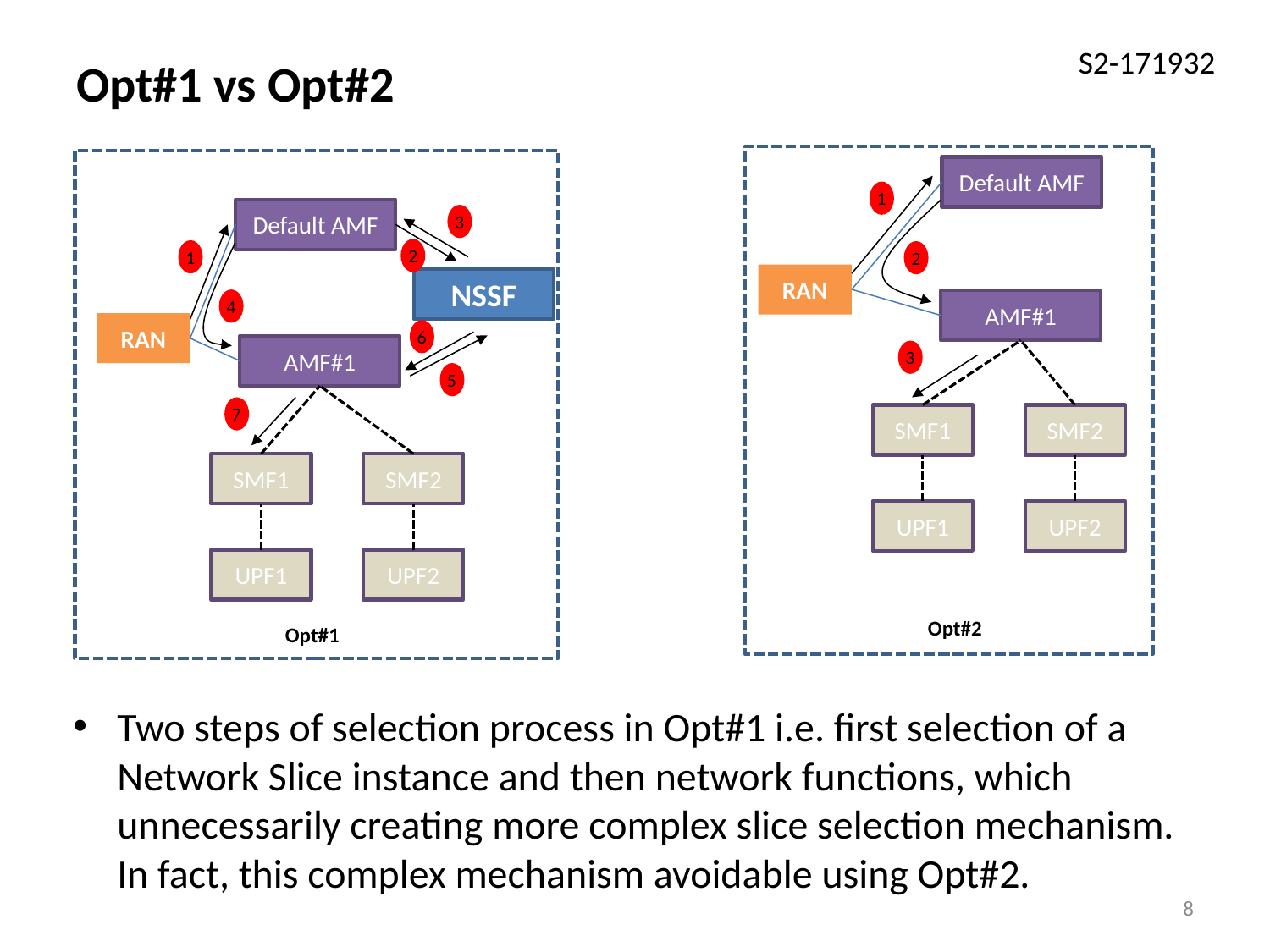

# Opt#1 vs Opt#2

Default AMF
1

Default AMF

3

2

1

2

RAN
NSSF
4

AMF#1
RAN
6

AMF#1
3

5

7

SMF1
SMF2
SMF1
SMF2
UPF1
UPF2
UPF1
UPF2
Opt#2
Opt#1
Two steps of selection process in Opt#1 i.e. first selection of a Network Slice instance and then network functions, which unnecessarily creating more complex slice selection mechanism. In fact, this complex mechanism avoidable using Opt#2.
8